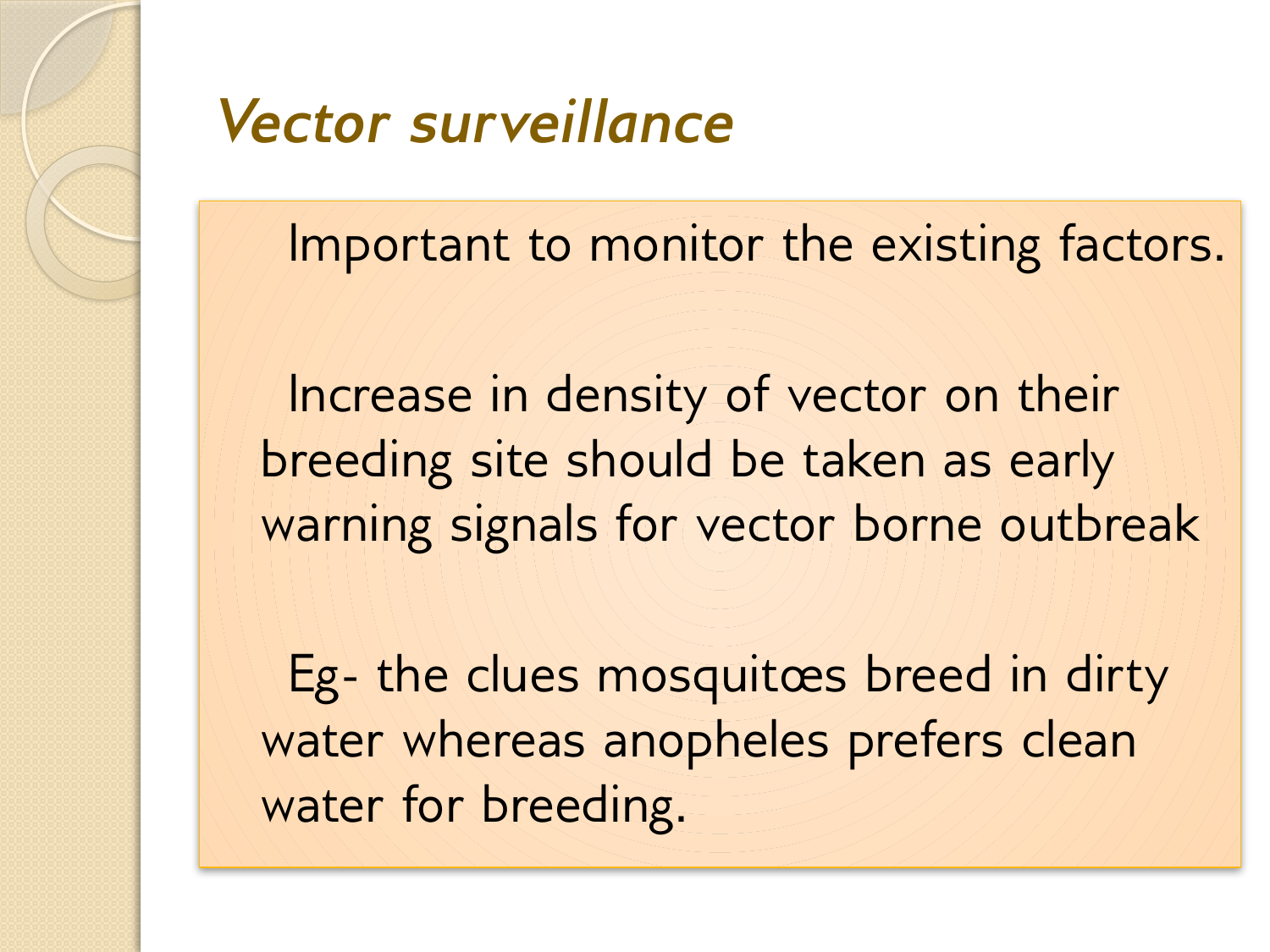

# Vector surveillance
    Important to monitor the existing factors.

    Increase in density of vector on their breeding site should be taken as early warning signals for vector borne outbreak

    Eg- the clues mosquitoes breed in dirty water whereas anopheles prefers clean water for breeding.